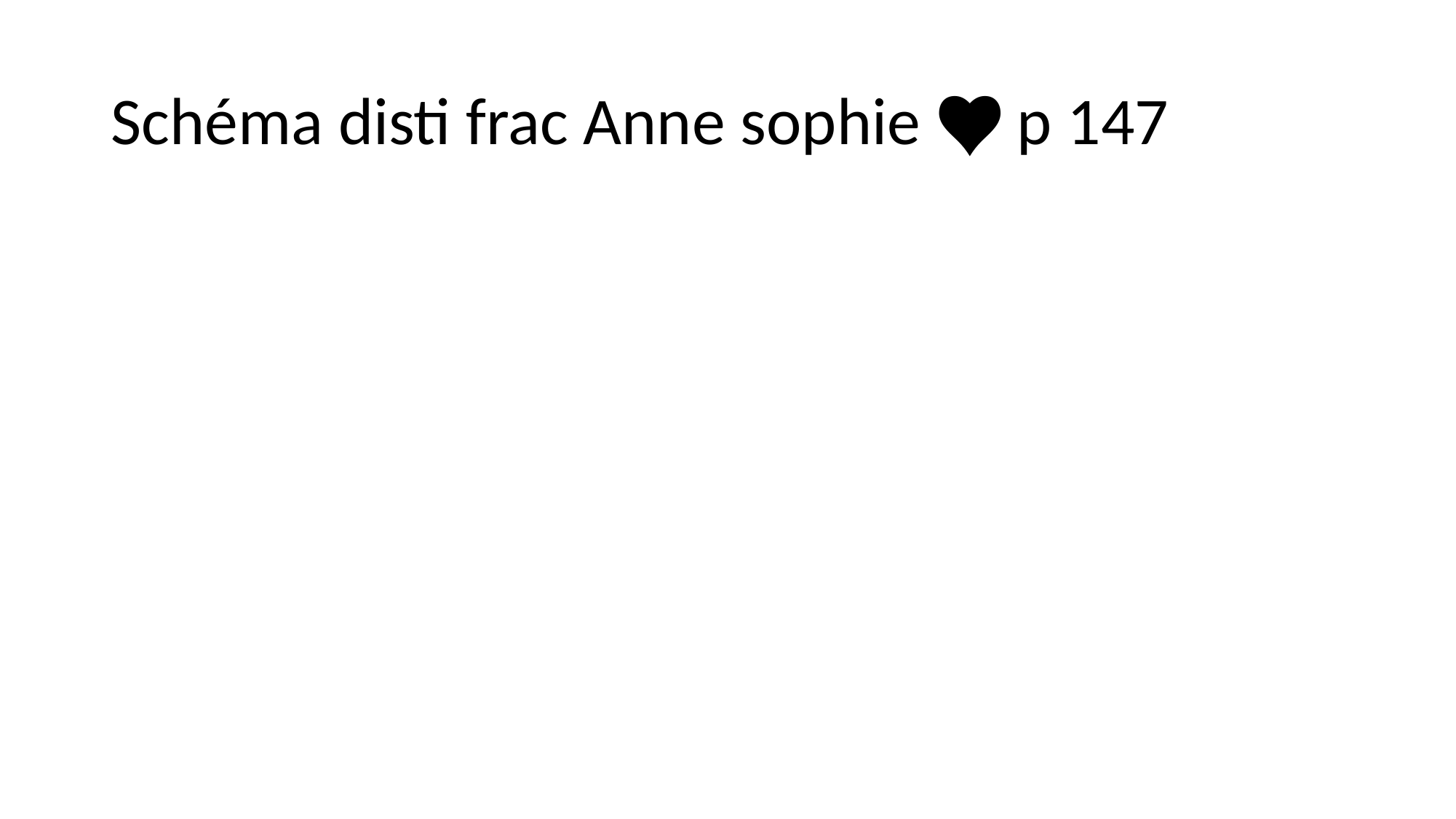

# Schéma disti frac Anne sophie ♥ p 147